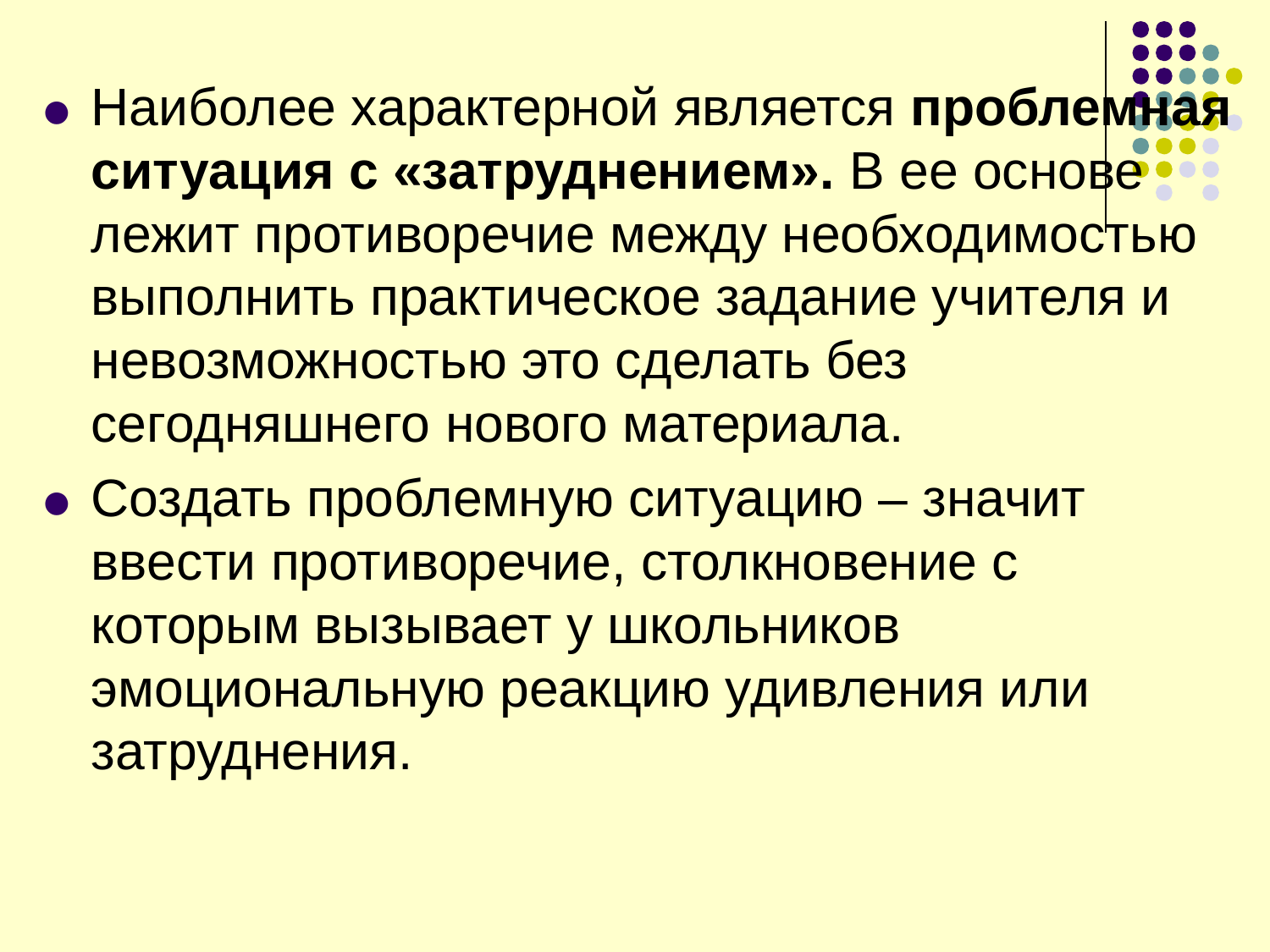

Наиболее характерной является проблемная ситуация с «затруднением». В ее основе лежит противоречие между необходимостью выполнить практическое задание учителя и невозможностью это сделать без сегодняшнего нового материала.
Создать проблемную ситуацию – значит ввести противоречие, столкновение с которым вызывает у школьников эмоциональную реакцию удивления или затруднения.